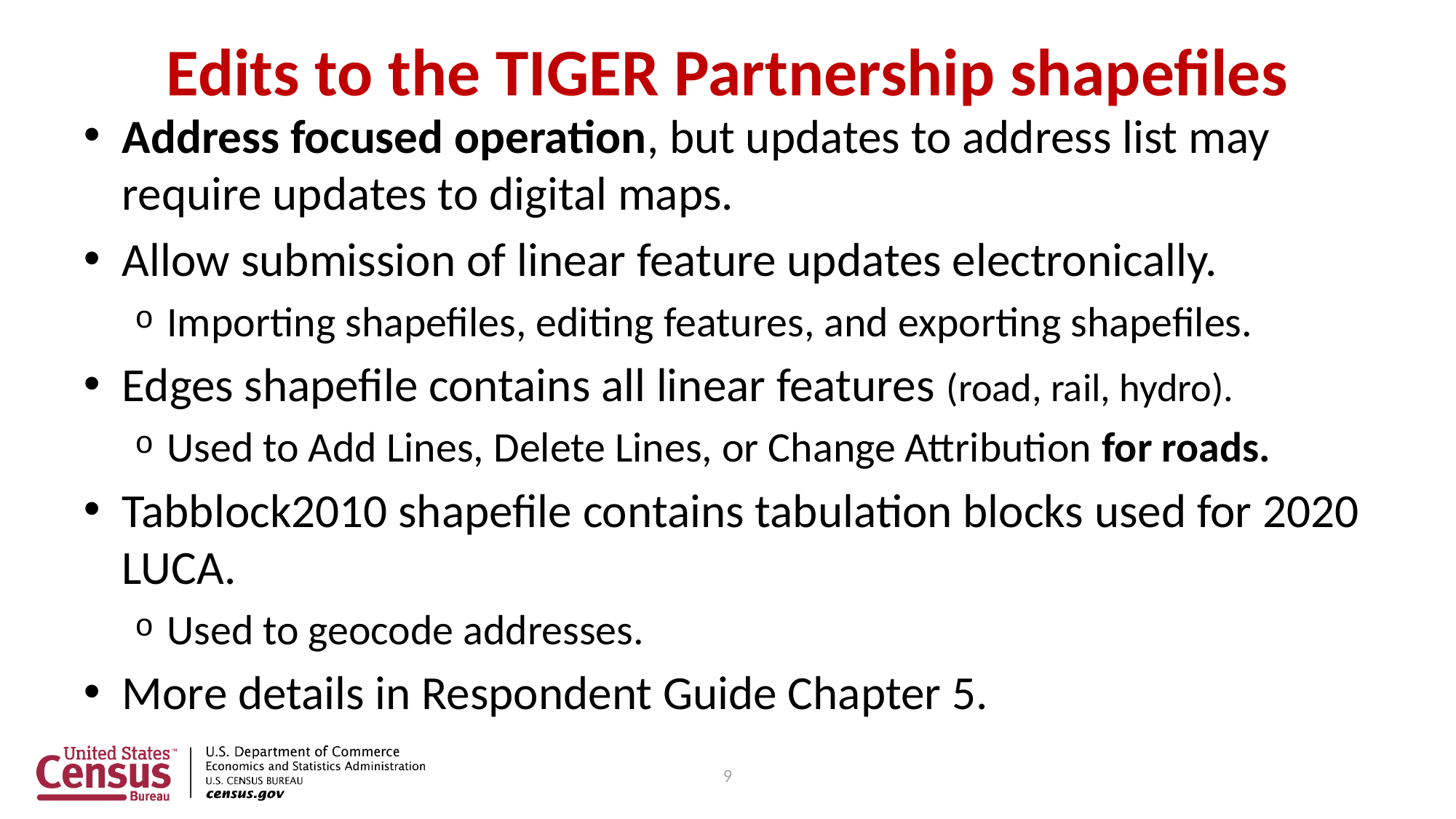

# Edits to the TIGER Partnership shapefiles
Address focused operation, but updates to address list may require updates to digital maps.
Allow submission of linear feature updates electronically.
Importing shapefiles, editing features, and exporting shapefiles.
Edges shapefile contains all linear features (road, rail, hydro).
Used to Add Lines, Delete Lines, or Change Attribution for roads.
Tabblock2010 shapefile contains tabulation blocks used for 2020 LUCA.
Used to geocode addresses.
More details in Respondent Guide Chapter 5.
9